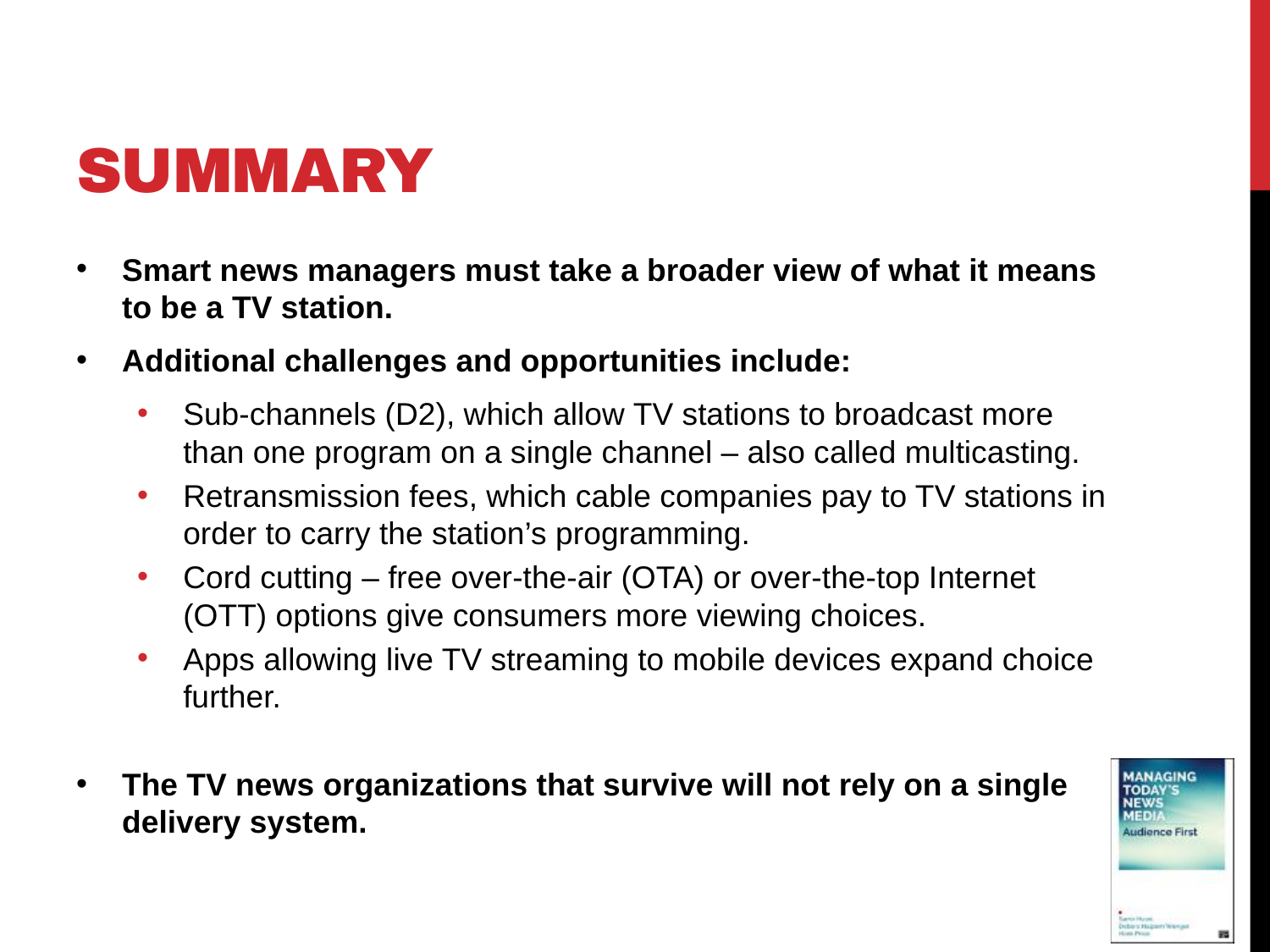

# Summary
Smart news managers must take a broader view of what it means to be a TV station.
Additional challenges and opportunities include:
Sub-channels (D2), which allow TV stations to broadcast more than one program on a single channel – also called multicasting.
Retransmission fees, which cable companies pay to TV stations in order to carry the station’s programming.
Cord cutting – free over-the-air (OTA) or over-the-top Internet (OTT) options give consumers more viewing choices.
Apps allowing live TV streaming to mobile devices expand choice further.

The TV news organizations that survive will not rely on a single delivery system.